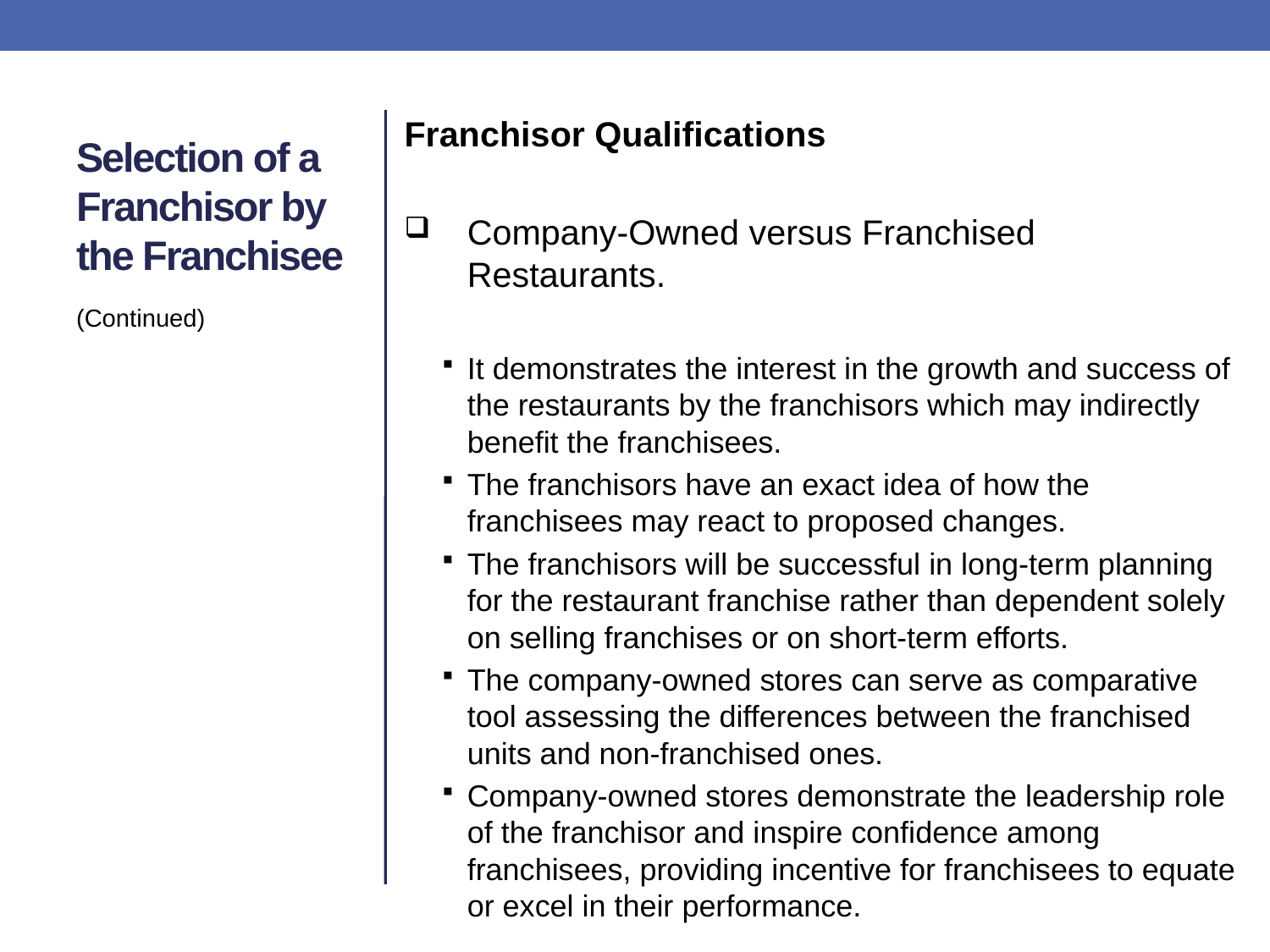

Franchisor Qualifications

Company-Owned versus Franchised Restaurants.

It demonstrates the interest in the growth and success of the restaurants by the franchisors which may indirectly benefit the franchisees.
The franchisors have an exact idea of how the franchisees may react to proposed changes.
The franchisors will be successful in long-term planning for the restaurant franchise rather than dependent solely on selling franchises or on short-term efforts.
The company-owned stores can serve as comparative tool assessing the differences between the franchised units and non-franchised ones.
Company-owned stores demonstrate the leadership role of the franchisor and inspire confidence among franchisees, providing incentive for franchisees to equate or excel in their performance.

# Selection of a Franchisor by the Franchisee
(Continued)